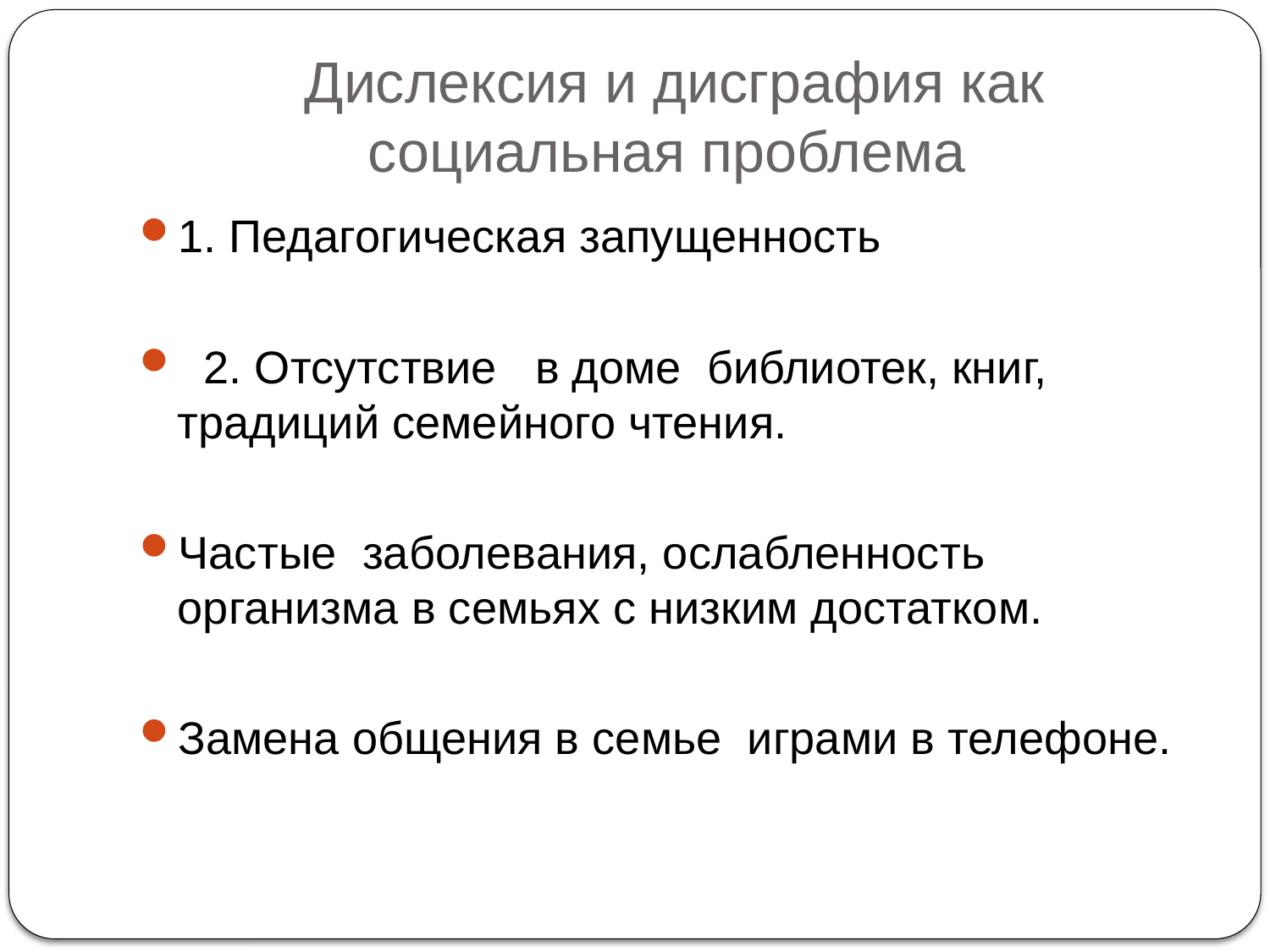

# Дислексия и дисграфия как социальная проблема
1. Педагогическая запущенность

  2. Отсутствие   в доме  библиотек, книг, традиций семейного чтения.

Частые  заболевания, ослабленность организма в семьях с низким достатком.

Замена общения в семье  играми в телефоне.